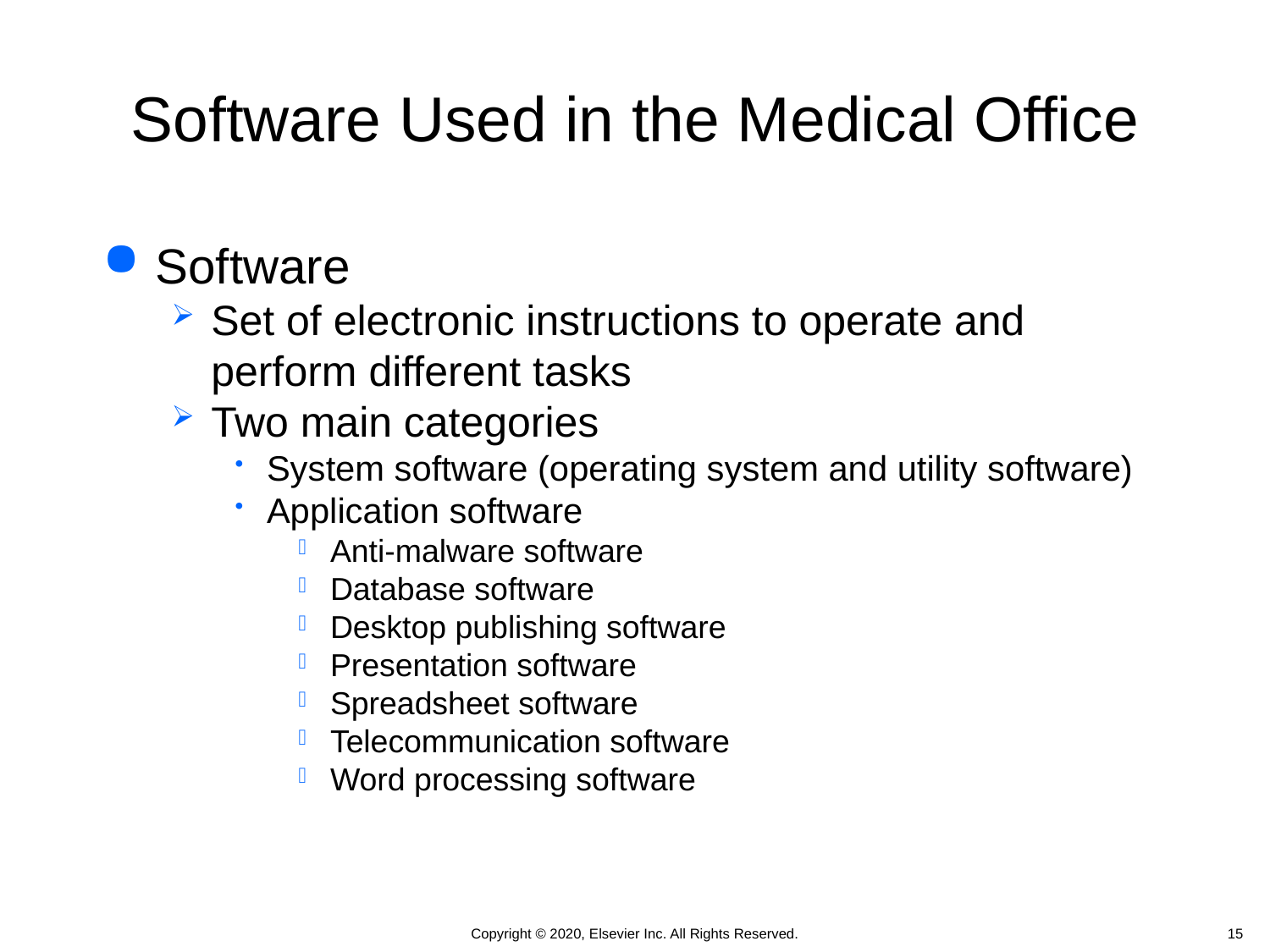

# Software Used in the Medical Office
Software
Set of electronic instructions to operate and perform different tasks
Two main categories
System software (operating system and utility software)
Application software
Anti-malware software
Database software
Desktop publishing software
Presentation software
Spreadsheet software
Telecommunication software
Word processing software

15